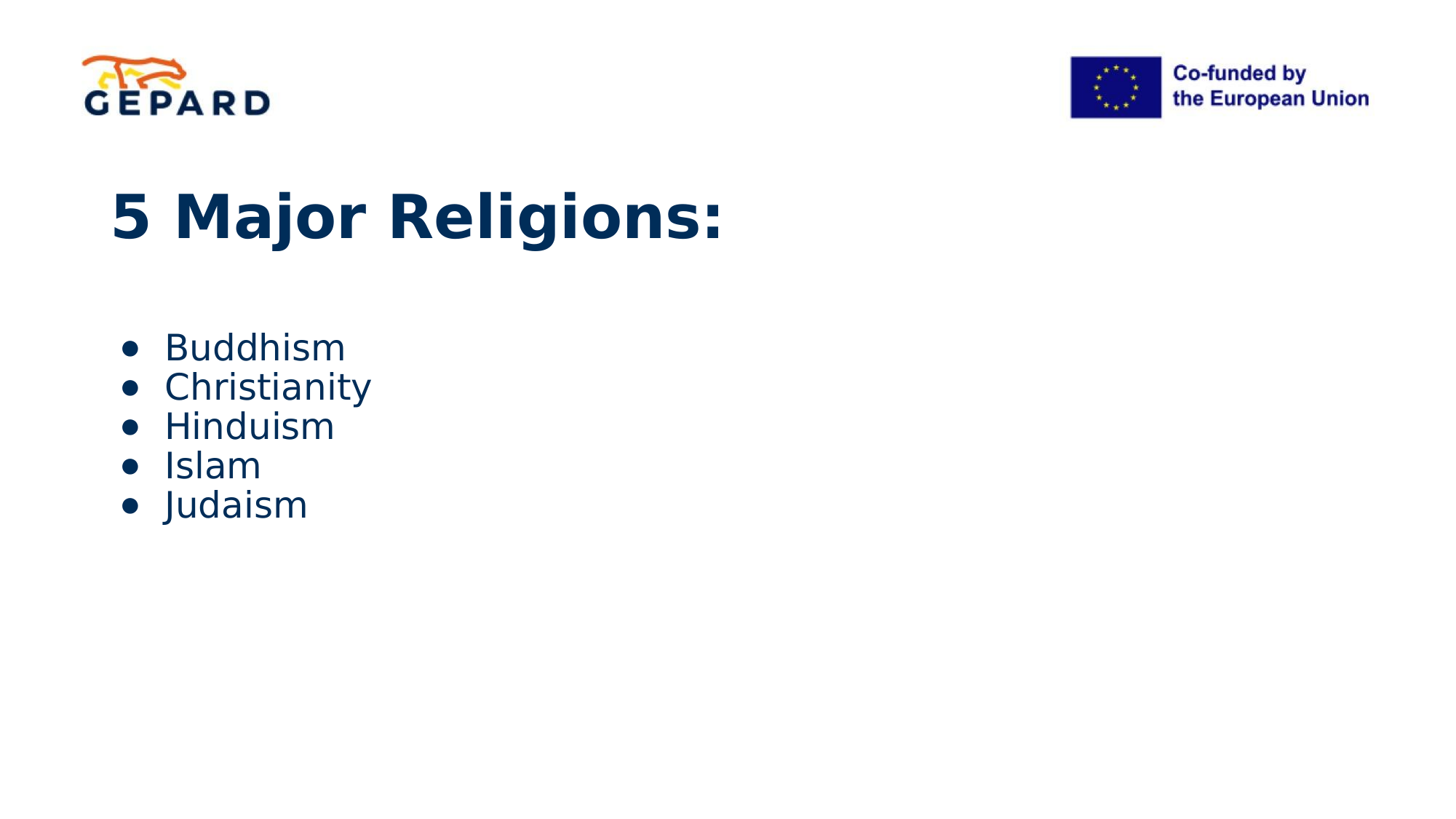

# 5 Major Religions:
Buddhism
Christianity
Hinduism
Islam
Judaism